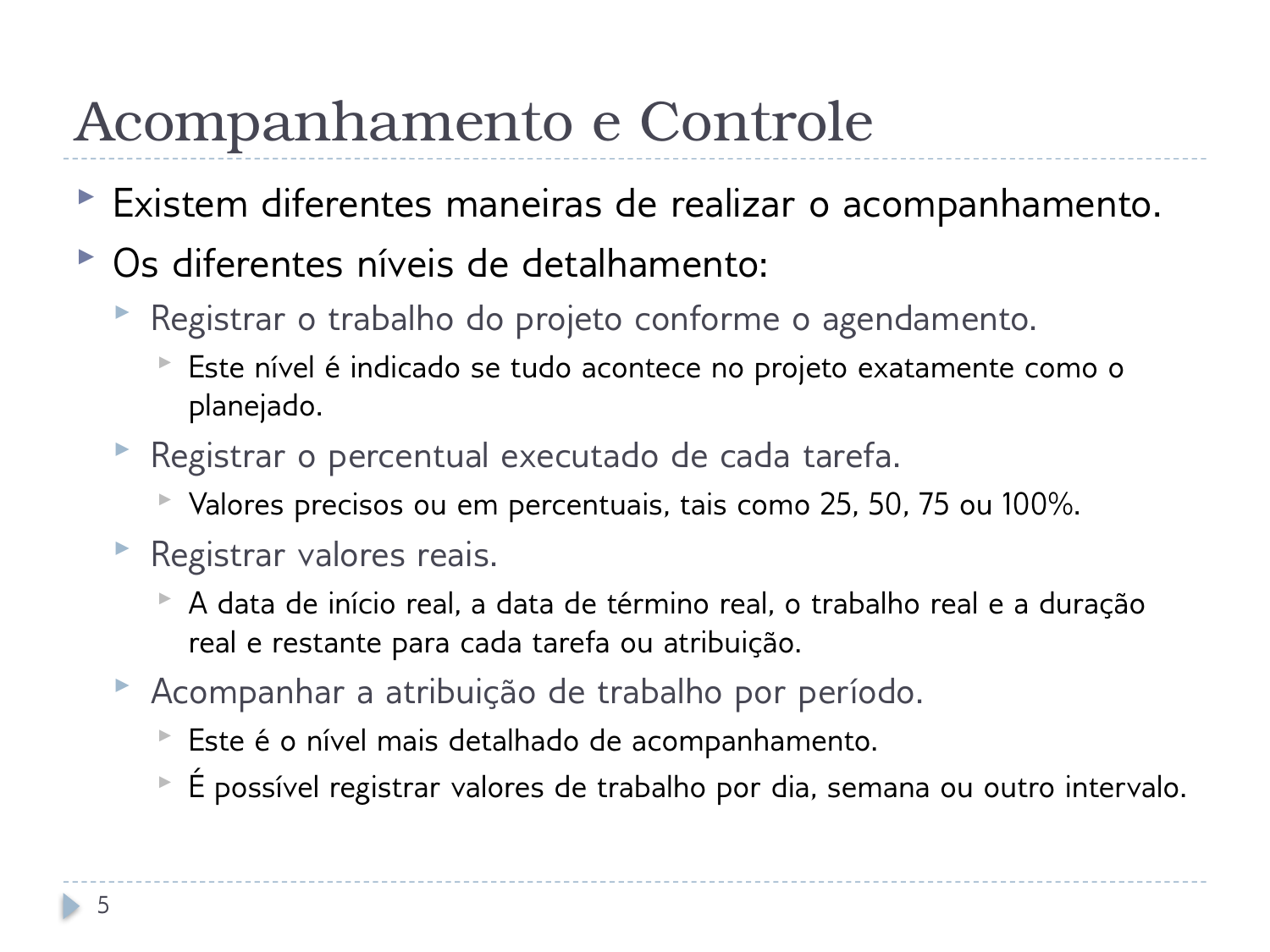

# Acompanhamento e Controle
Existem diferentes maneiras de realizar o acompanhamento.
Os diferentes níveis de detalhamento:
Registrar o trabalho do projeto conforme o agendamento.
Este nível é indicado se tudo acontece no projeto exatamente como o planejado.
Registrar o percentual executado de cada tarefa.
Valores precisos ou em percentuais, tais como 25, 50, 75 ou 100%.
Registrar valores reais.
A data de início real, a data de término real, o trabalho real e a duração real e restante para cada tarefa ou atribuição.
Acompanhar a atribuição de trabalho por período.
Este é o nível mais detalhado de acompanhamento.
É possível registrar valores de trabalho por dia, semana ou outro intervalo.
5